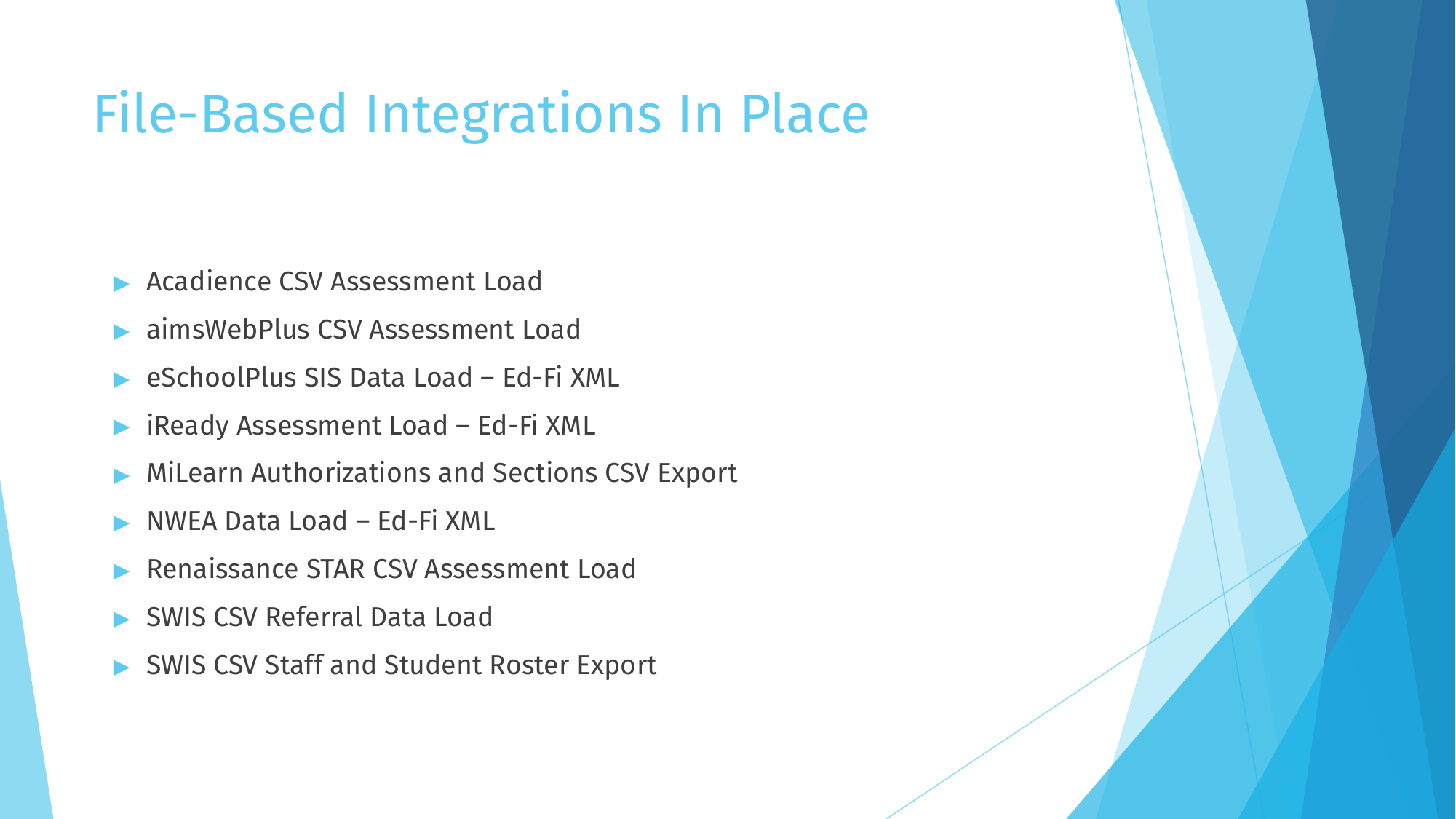

# File-Based Integrations In Place
Acadience CSV Assessment Load
aimsWebPlus CSV Assessment Load
eSchoolPlus SIS Data Load – Ed-Fi XML
iReady Assessment Load – Ed-Fi XML
MiLearn Authorizations and Sections CSV Export
NWEA Data Load – Ed-Fi XML
Renaissance STAR CSV Assessment Load
SWIS CSV Referral Data Load
SWIS CSV Staff and Student Roster Export